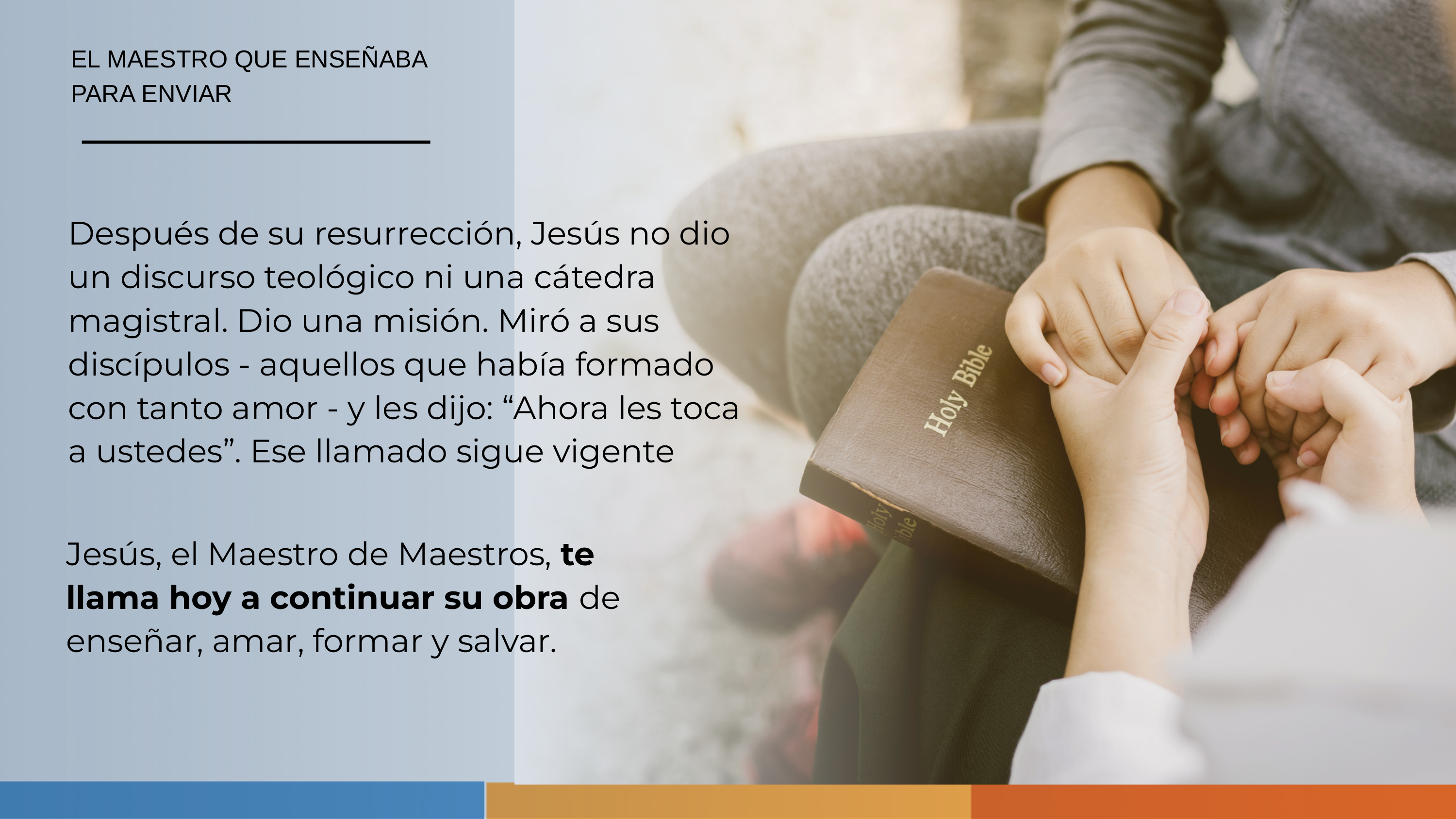

EL MAESTRO QUE ENSEÑABA
PARA ENVIAR

Después de su resurrección, Jesús no dio un discurso teológico ni una cátedra magistral. Dio una misión. Miró a sus discípulos - aquellos que había formado con tanto amor - y les dijo: “Ahora les toca a ustedes”. Ese llamado sigue vigente
Jesús, el Maestro de Maestros, te llama hoy a continuar su obra de enseñar, amar, formar y salvar.